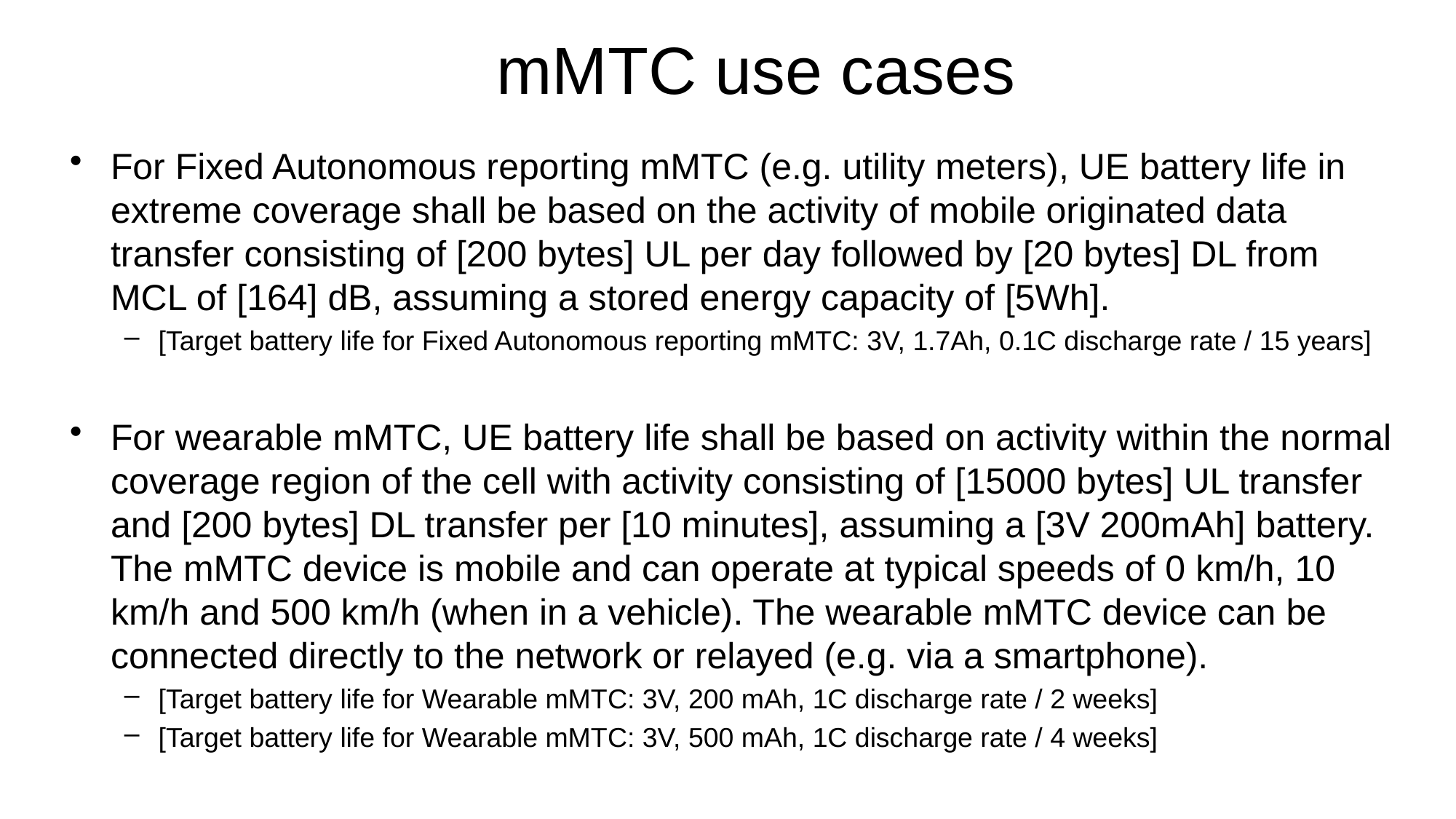

# mMTC use cases
For Fixed Autonomous reporting mMTC (e.g. utility meters), UE battery life in extreme coverage shall be based on the activity of mobile originated data transfer consisting of [200 bytes] UL per day followed by [20 bytes] DL from MCL of [164] dB, assuming a stored energy capacity of [5Wh].
[Target battery life for Fixed Autonomous reporting mMTC: 3V, 1.7Ah, 0.1C discharge rate / 15 years]

For wearable mMTC, UE battery life shall be based on activity within the normal coverage region of the cell with activity consisting of [15000 bytes] UL transfer and [200 bytes] DL transfer per [10 minutes], assuming a [3V 200mAh] battery. The mMTC device is mobile and can operate at typical speeds of 0 km/h, 10 km/h and 500 km/h (when in a vehicle). The wearable mMTC device can be connected directly to the network or relayed (e.g. via a smartphone).
[Target battery life for Wearable mMTC: 3V, 200 mAh, 1C discharge rate / 2 weeks]
[Target battery life for Wearable mMTC: 3V, 500 mAh, 1C discharge rate / 4 weeks]